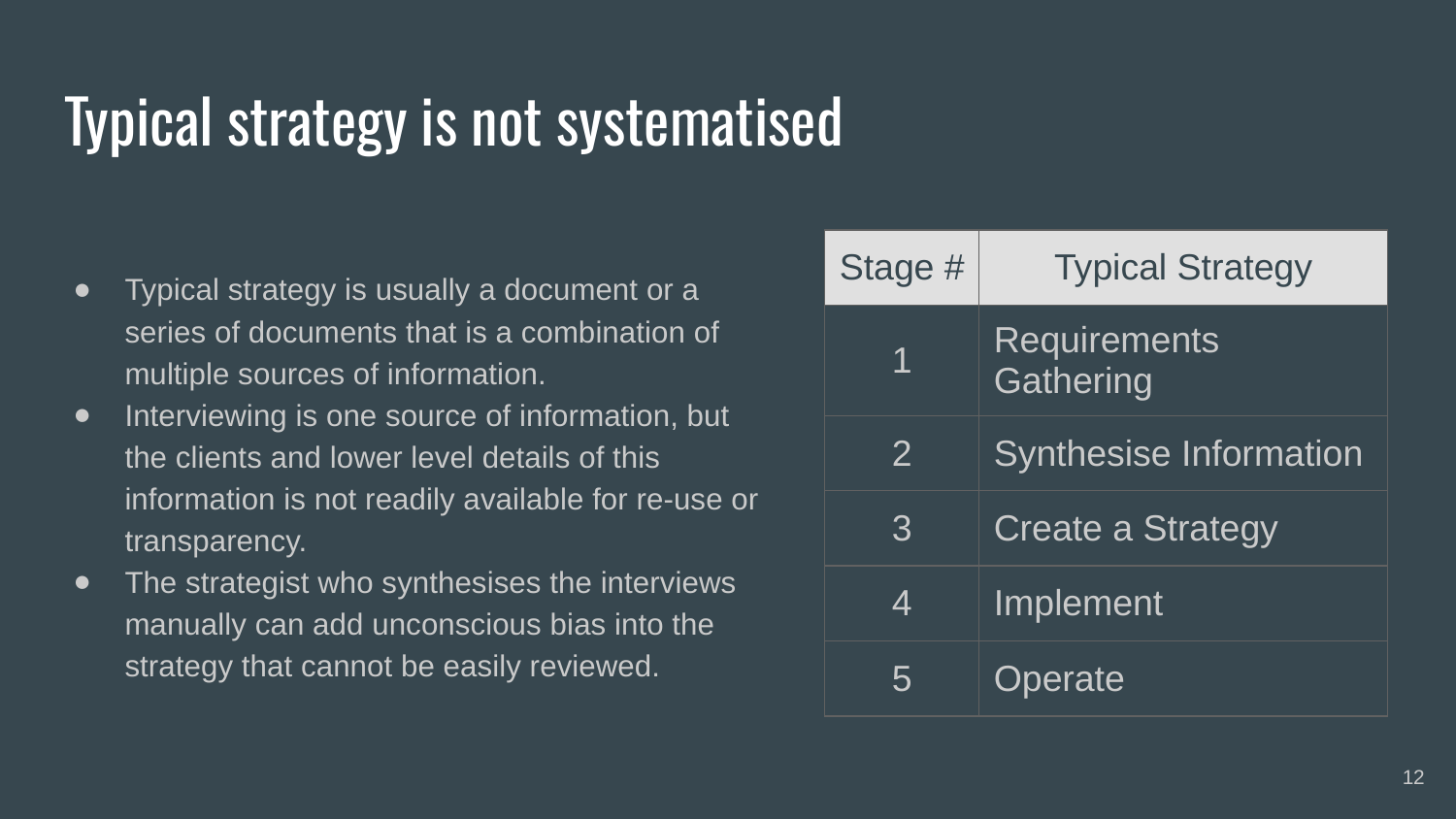

# Typical strategy is not systematised
| Stage # | Typical Strategy |
| --- | --- |
| 1 | Requirements Gathering |
| 2 | Synthesise Information |
| 3 | Create a Strategy |
| 4 | Implement |
| 5 | Operate |
Typical strategy is usually a document or a series of documents that is a combination of multiple sources of information.
Interviewing is one source of information, but the clients and lower level details of this information is not readily available for re-use or transparency.
The strategist who synthesises the interviews manually can add unconscious bias into the strategy that cannot be easily reviewed.
12